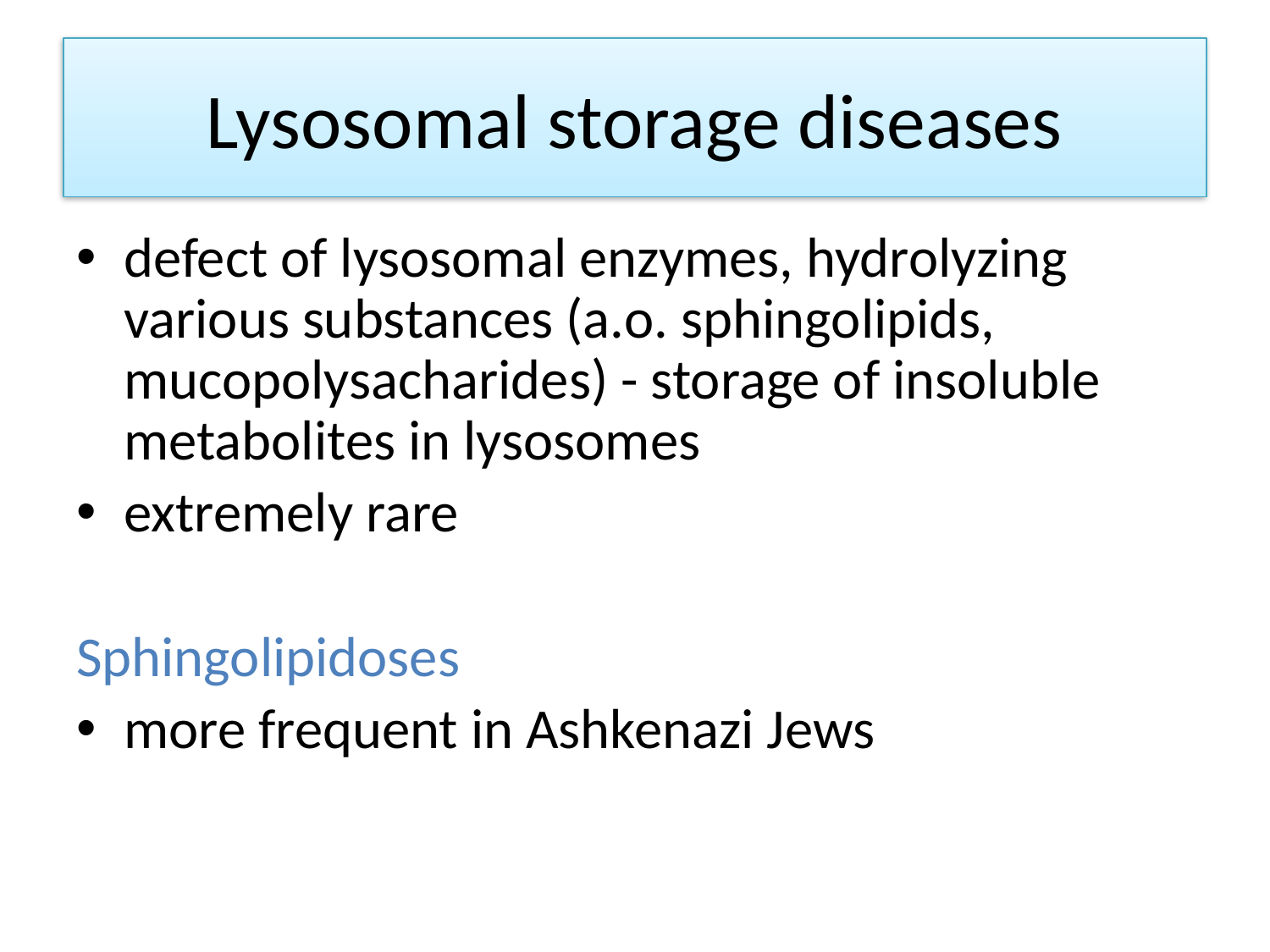

# Lysosomal storage diseases
defect of lysosomal enzymes, hydrolyzing various substances (a.o. sphingolipids, mucopolysacharides) - storage of insoluble metabolites in lysosomes
extremely rare

Sphingolipidoses
more frequent in Ashkenazi Jews